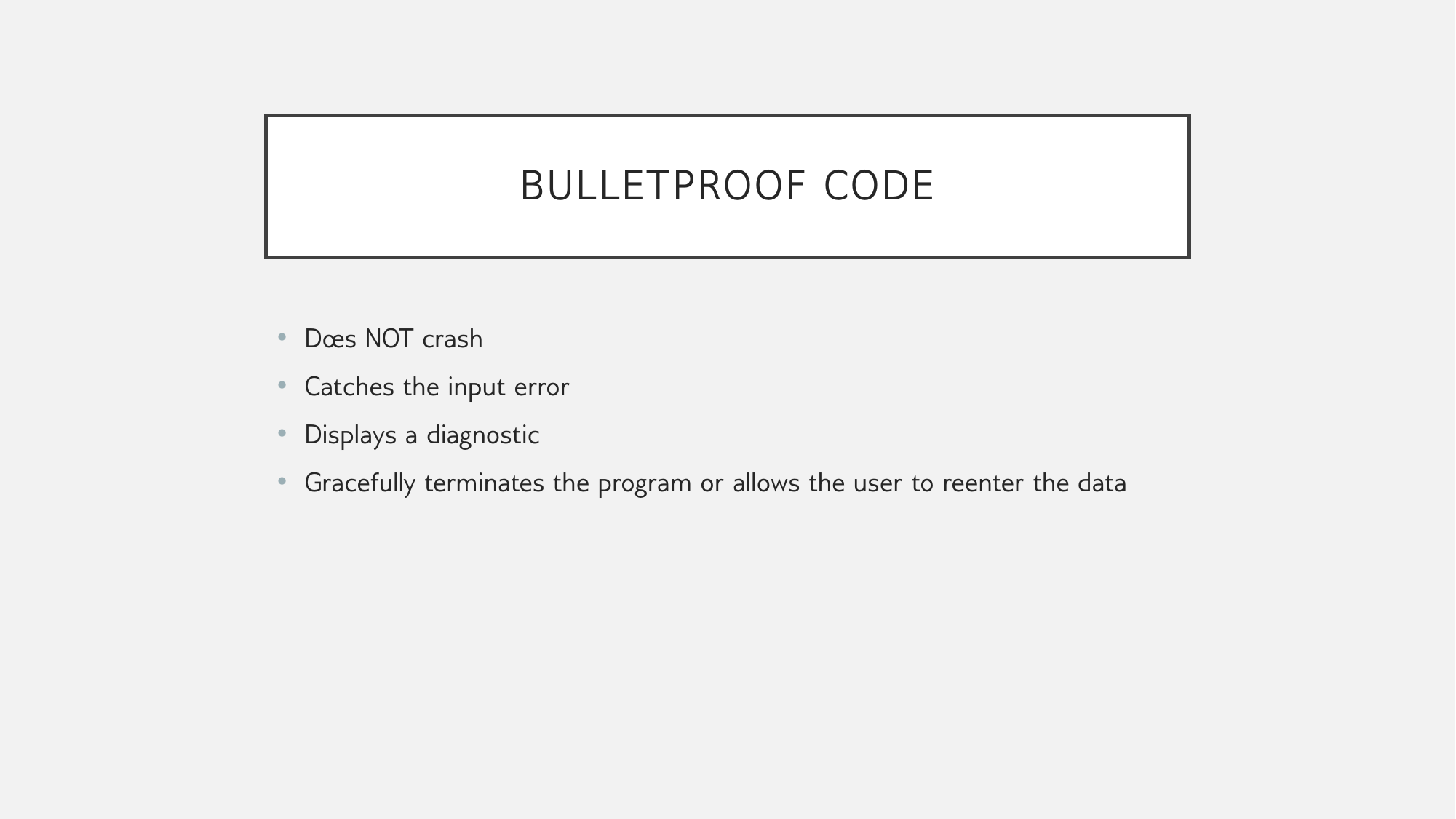

# Bulletproof Code
Does NOT crash
Catches the input error
Displays a diagnostic
Gracefully terminates the program or allows the user to reenter the data